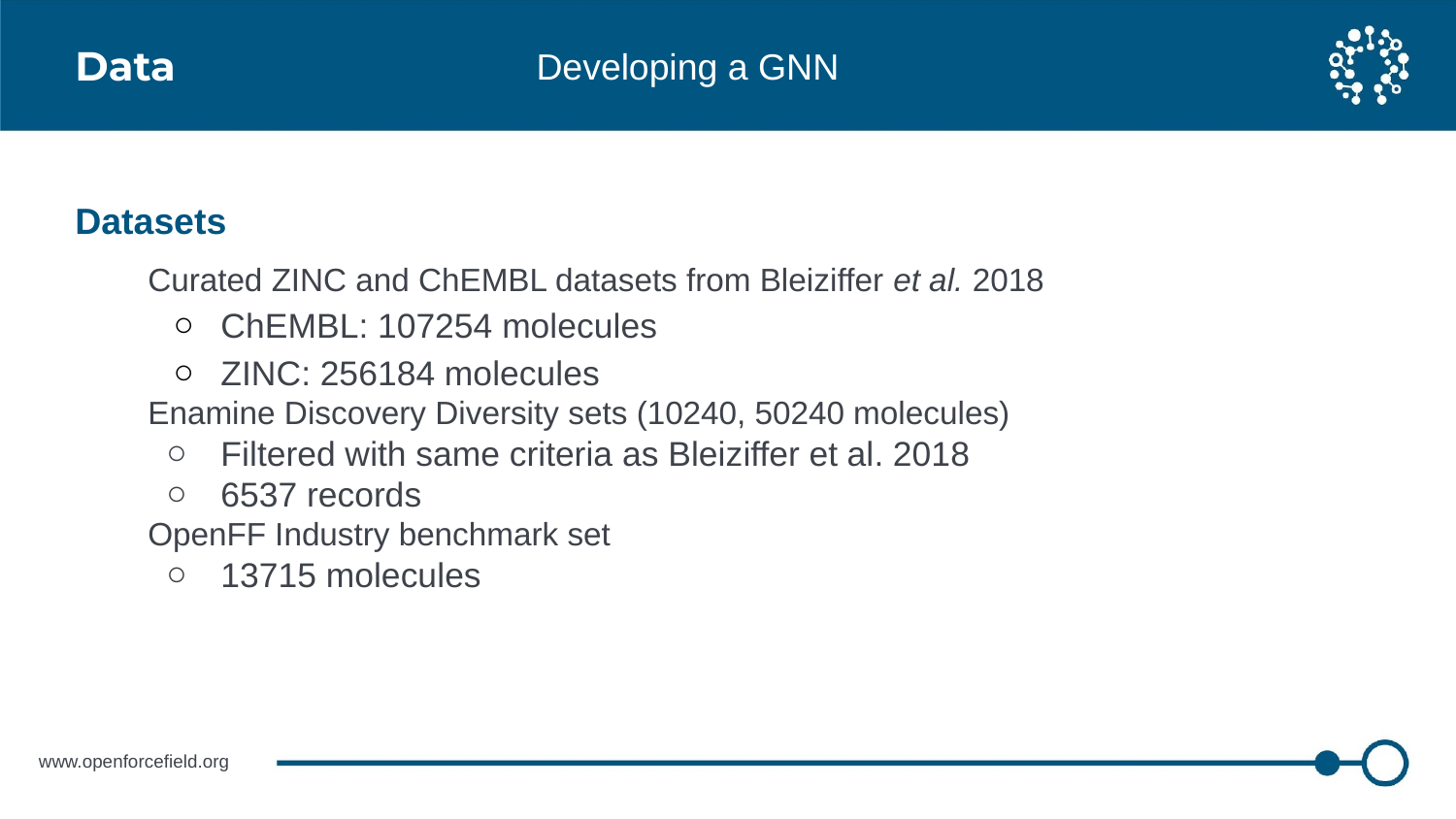

# Data
Developing a GNN
Datasets
Curated ZINC and ChEMBL datasets from Bleiziffer et al. 2018
ChEMBL: 107254 molecules
ZINC: 256184 molecules
Enamine Discovery Diversity sets (10240, 50240 molecules)
Filtered with same criteria as Bleiziffer et al. 2018
6537 records
OpenFF Industry benchmark set
13715 molecules